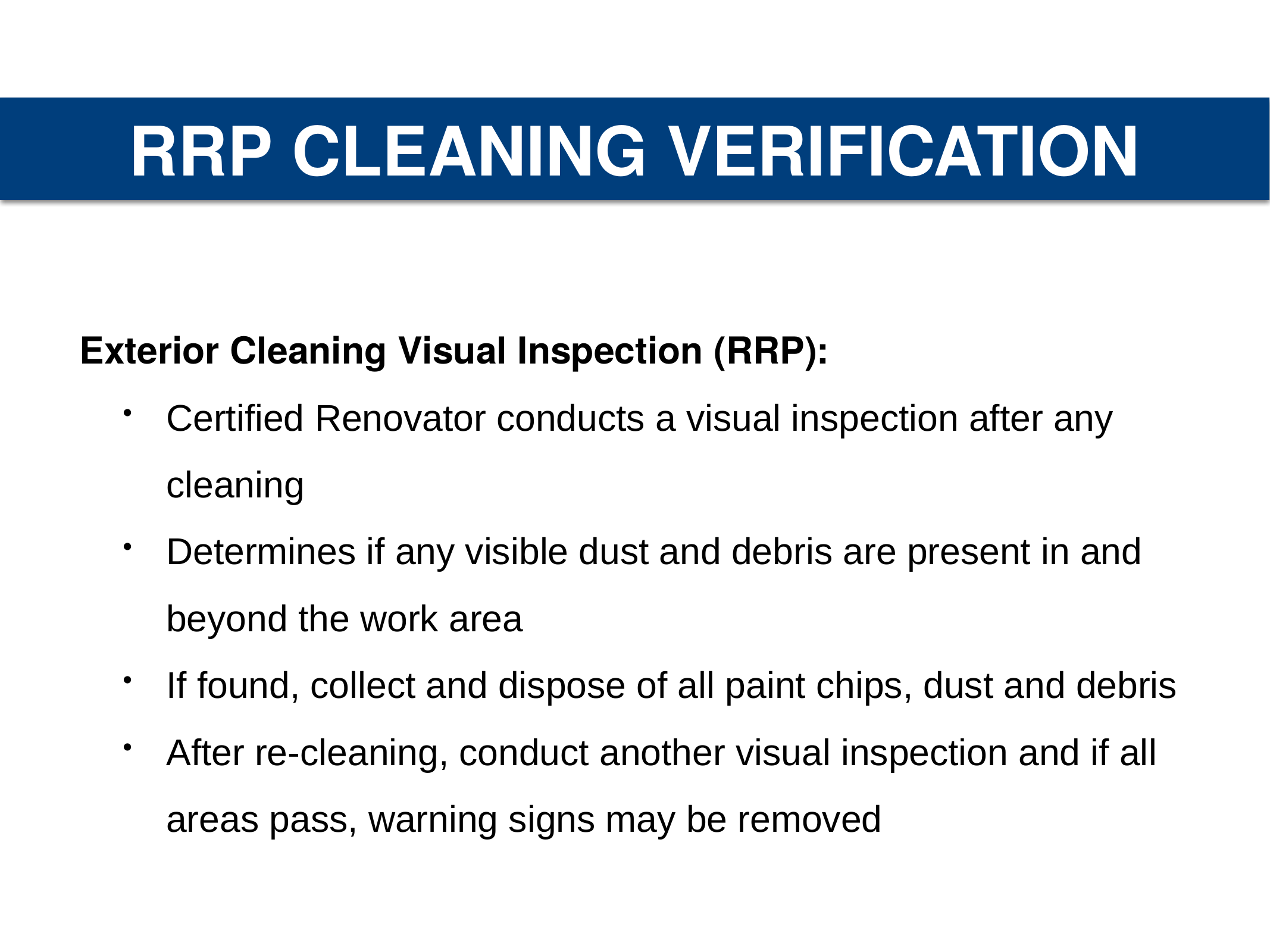

RRP CLEANING VERIFICATION
Exterior Cleaning Visual Inspection (RRP):
Certified Renovator conducts a visual inspection after any cleaning
Determines if any visible dust and debris are present in and beyond the work area
If found, collect and dispose of all paint chips, dust and debris
After re-cleaning, conduct another visual inspection and if all areas pass, warning signs may be removed